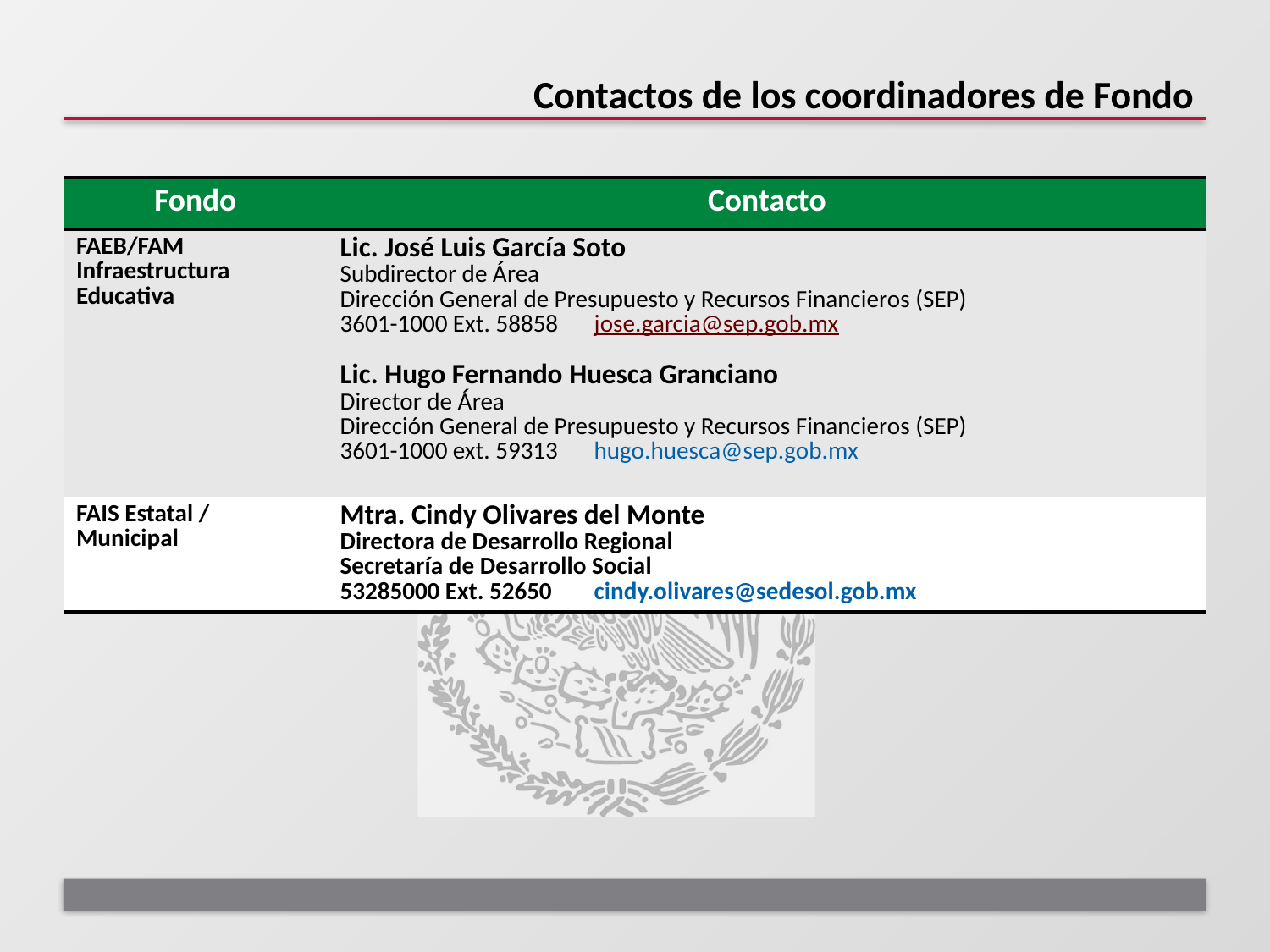

# Contactos de los coordinadores de Fondo
| Fondo | Contacto |
| --- | --- |
| FAEB/FAM Infraestructura Educativa | Lic. José Luis García Soto Subdirector de Área Dirección General de Presupuesto y Recursos Financieros (SEP) 3601-1000 Ext. 58858 jose.garcia@sep.gob.mx Lic. Hugo Fernando Huesca Granciano Director de Área Dirección General de Presupuesto y Recursos Financieros (SEP) 3601-1000 ext. 59313 hugo.huesca@sep.gob.mx |
| FAIS Estatal / Municipal | Mtra. Cindy Olivares del Monte Directora de Desarrollo Regional Secretaría de Desarrollo Social 53285000 Ext. 52650 cindy.olivares@sedesol.gob.mx |